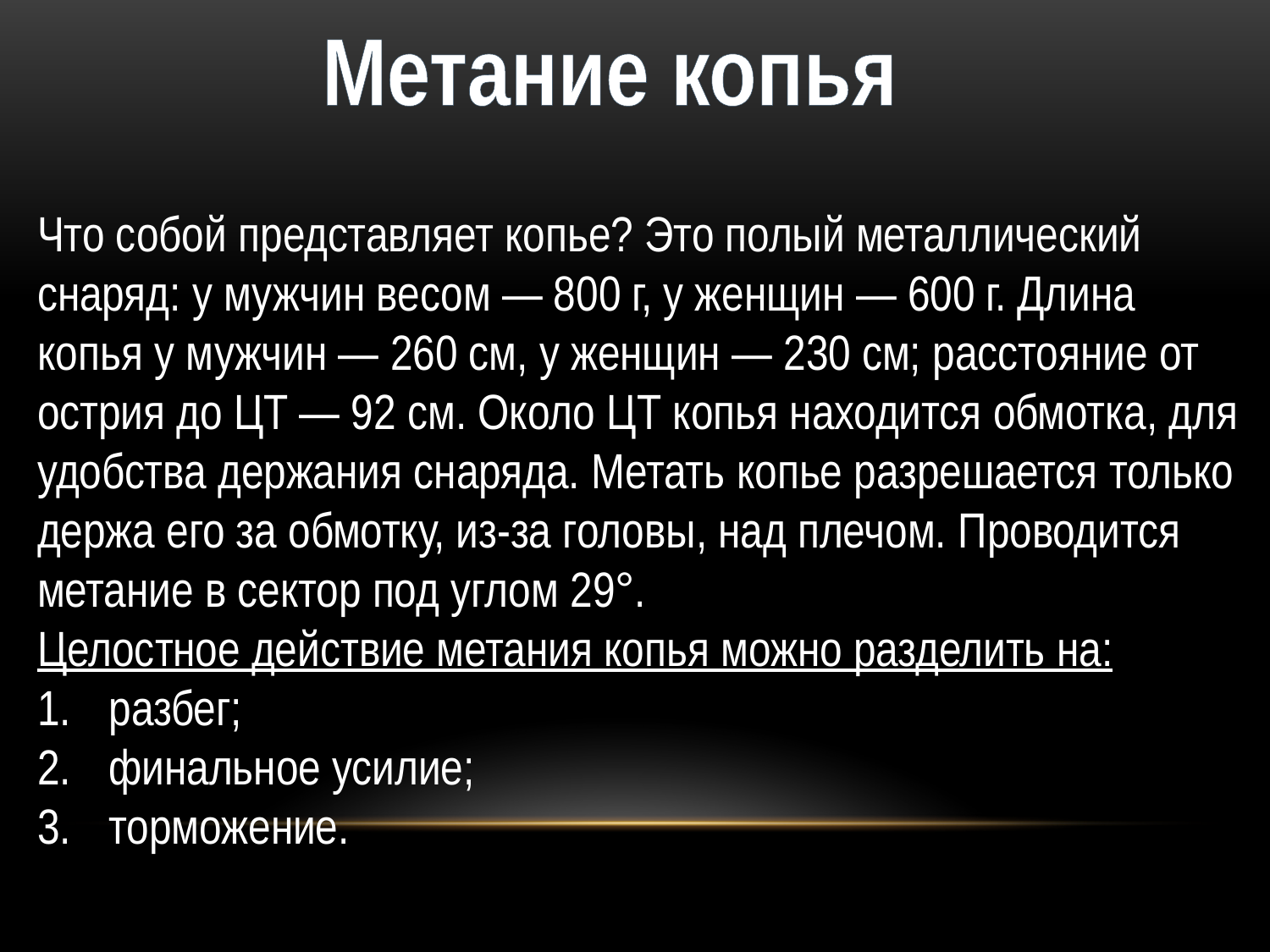

Метание копья
Что собой представляет копье? Это полый металлический снаряд: у мужчин весом — 800 г, у женщин — 600 г. Длина копья у мужчин — 260 см, у женщин — 230 см; расстояние от острия до ЦТ — 92 см. Около ЦТ копья находится обмотка, для удобства держания снаряда. Метать копье разрешается только держа его за обмотку, из-за головы, над плечом. Проводится метание в сектор под углом 29°.
Целостное действие метания копья можно разделить на:
разбег;
финальное усилие;
торможение.